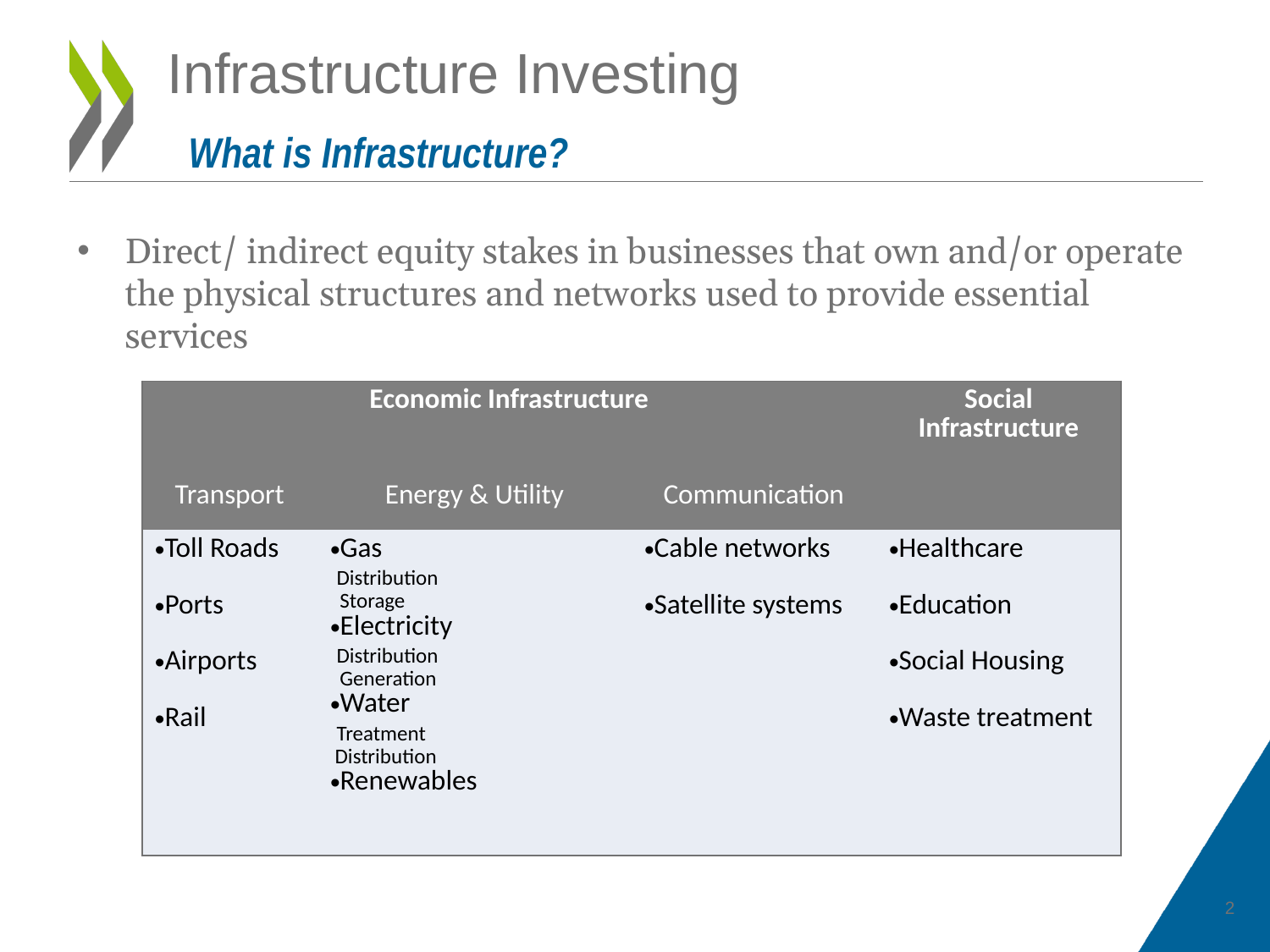

# Infrastructure Investing
What is Infrastructure?
Direct/ indirect equity stakes in businesses that own and/or operate the physical structures and networks used to provide essential services

| Economic Infrastructure |  |  | Social Infrastructure |
| --- | --- | --- | --- |
| Transport | Energy & Utility | Communication |  |
| Toll Roads Ports Airports Rail | Gas Distribution Storage Electricity Distribution Generation Water Treatment Distribution Renewables | Cable networks Satellite systems | Healthcare Education Social Housing Waste treatment |
2